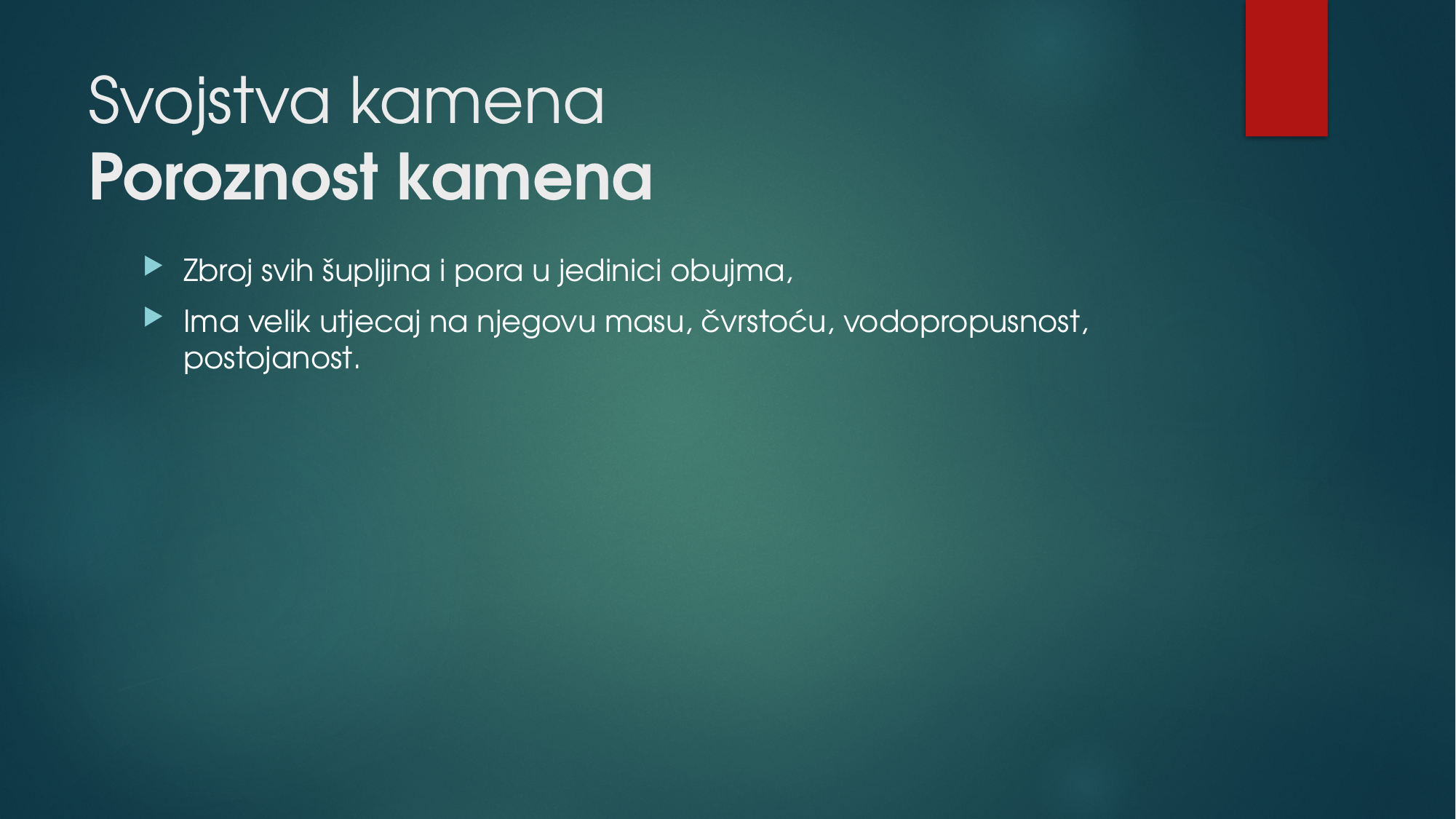

# Svojstva kamena Poroznost kamena
Zbroj svih šupljina i pora u jedinici obujma,
Ima velik utjecaj na njegovu masu, čvrstoću, vodopropusnost, postojanost.